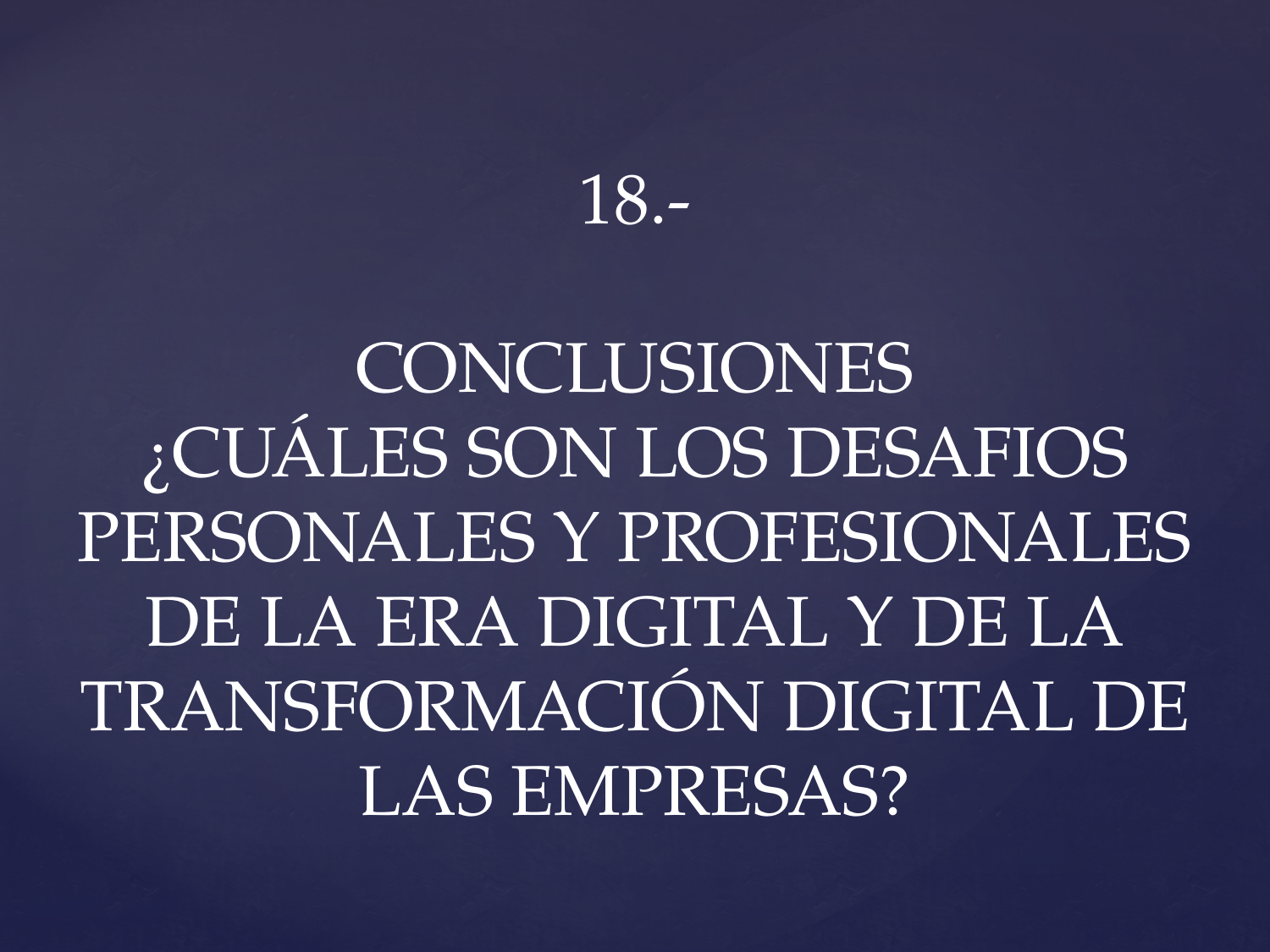

# 18.- CONCLUSIONES ¿CUÁLES SON LOS DESAFIOS PERSONALES Y PROFESIONALES DE LA ERA DIGITAL Y DE LA TRANSFORMACIÓN DIGITAL DE LAS EMPRESAS?